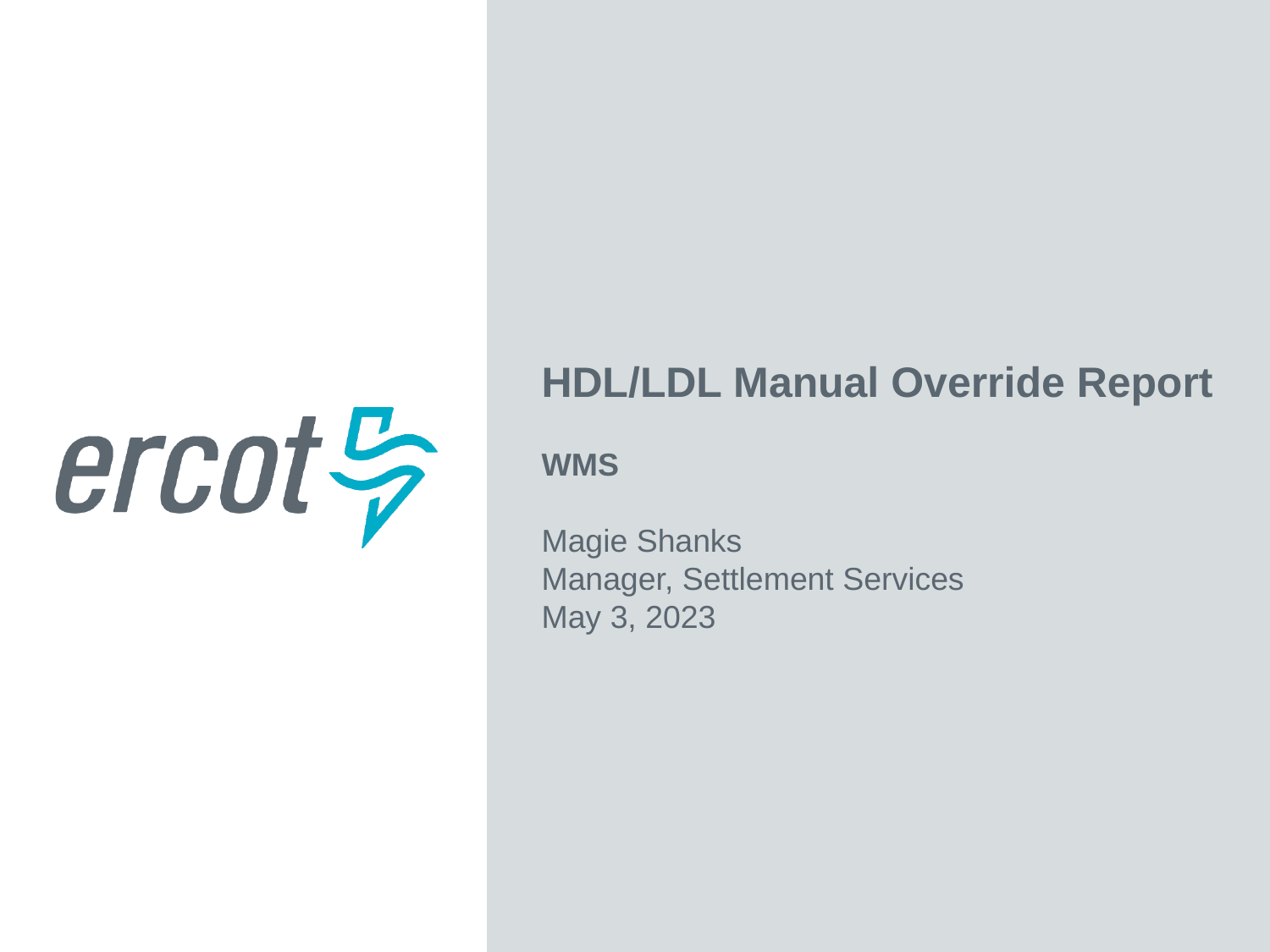

HDL/LDL Manual Override Report

WMS

Magie Shanks
Manager, Settlement Services
May 3, 2023